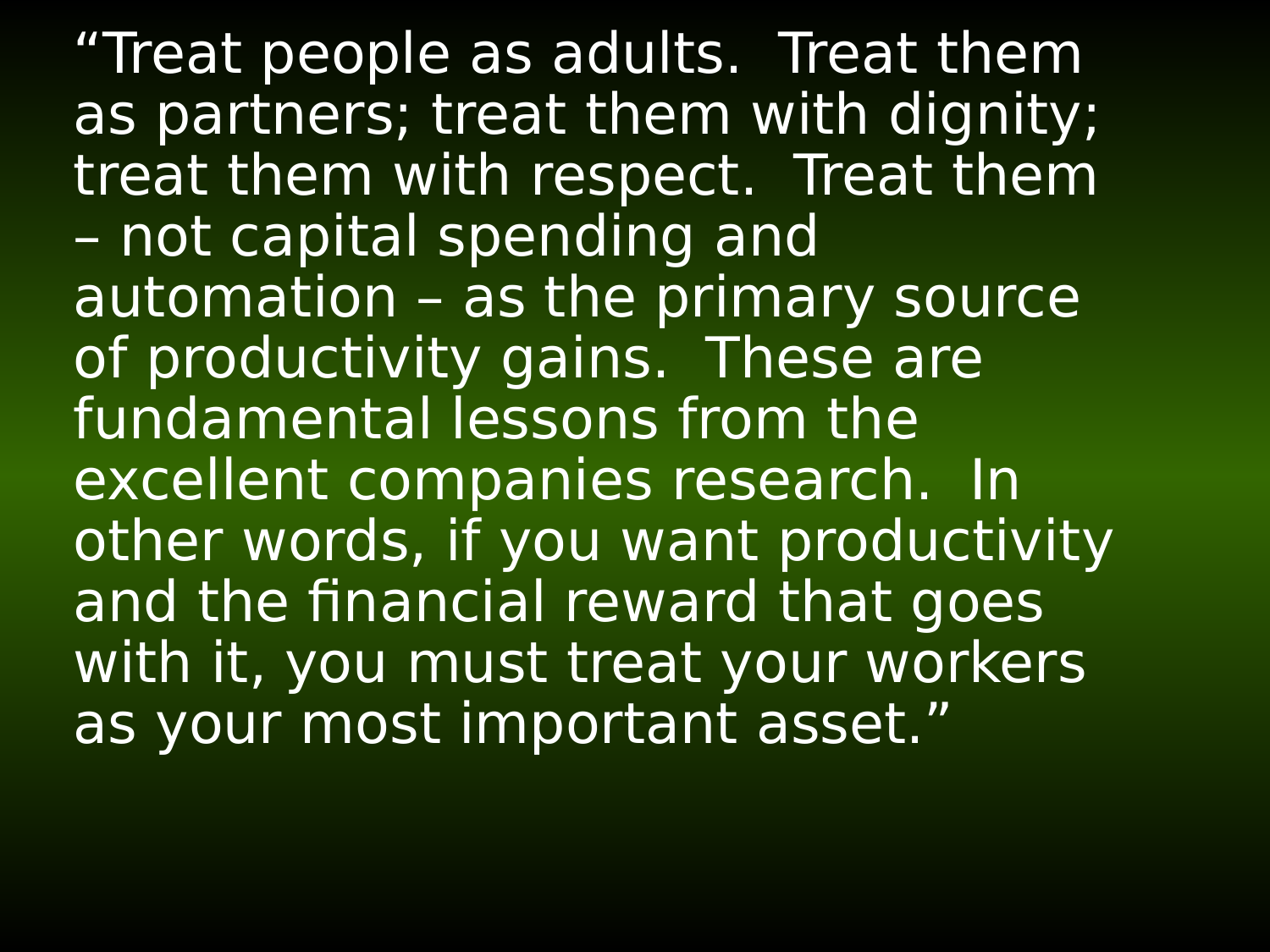

“Treat people as adults.  Treat them as partners; treat them with dignity; treat them with respect.  Treat them – not capital spending and automation – as the primary source of productivity gains.  These are fundamental lessons from the excellent companies research.  In other words, if you want productivity and the financial reward that goes with it, you must treat your workers as your most important asset.”